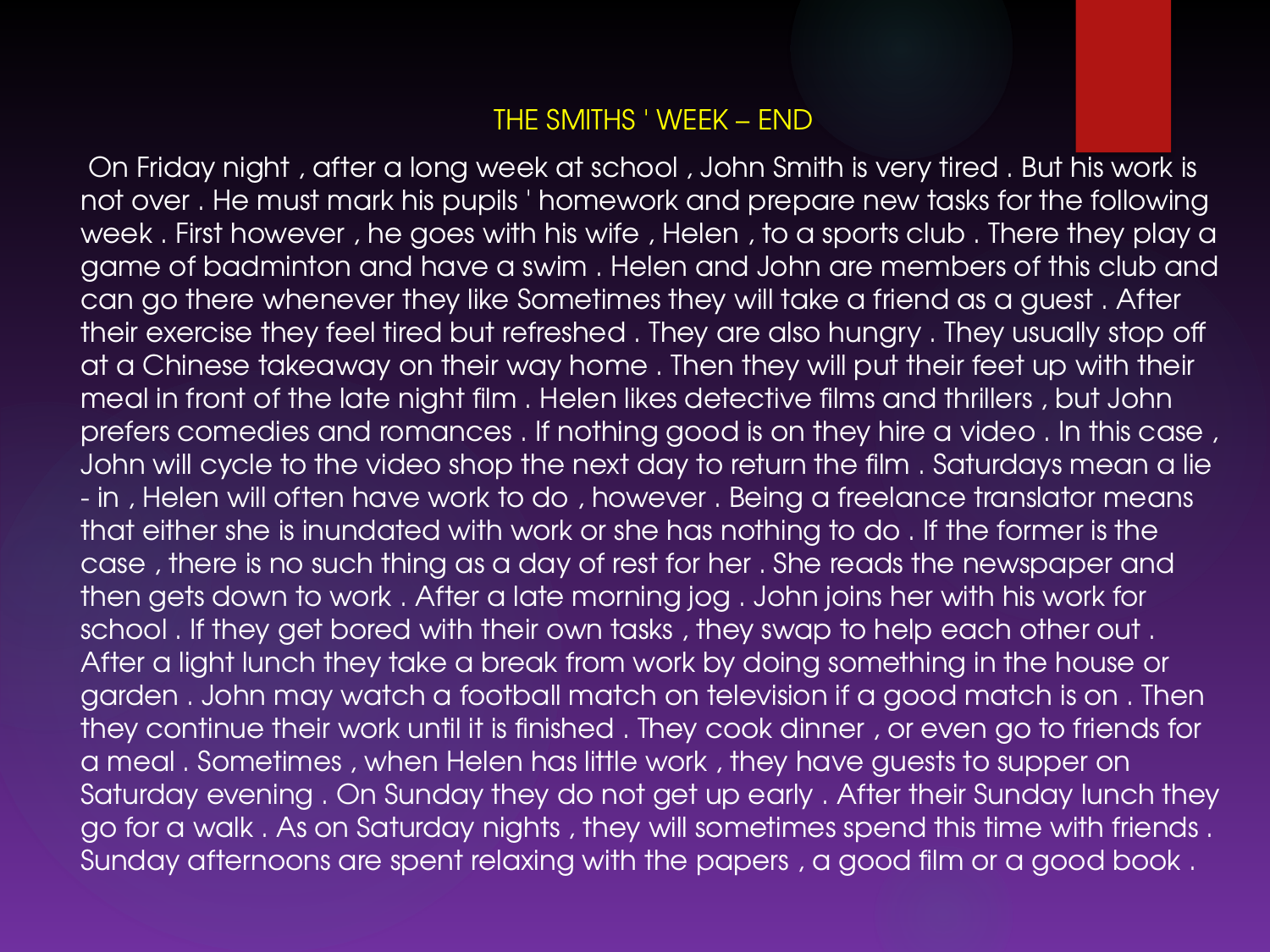

THE SMITHS ' WEEK – END
 On Friday night , after a long week at school , John Smith is very tired . But his work is not over . He must mark his pupils ' homework and prepare new tasks for the following week . First however , he goes with his wife , Helen , to a sports club . There they play a game of badminton and have a swim . Helen and John are members of this club and can go there whenever they like Sometimes they will take a friend as a guest . After their exercise they feel tired but refreshed . They are also hungry . They usually stop off at a Chinese takeaway on their way home . Then they will put their feet up with their meal in front of the late night film . Helen likes detective films and thrillers , but John prefers comedies and romances . If nothing good is on they hire a video . In this case , John will cycle to the video shop the next day to return the film . Saturdays mean a lie - in , Helen will often have work to do , however . Being a freelance translator means that either she is inundated with work or she has nothing to do . If the former is the case , there is no such thing as a day of rest for her . She reads the newspaper and then gets down to work . After a late morning jog . John joins her with his work for school . If they get bored with their own tasks , they swap to help each other out . After a light lunch they take a break from work by doing something in the house or garden . John may watch a football match on television if a good match is on . Then they continue their work until it is finished . They cook dinner , or even go to friends for a meal . Sometimes , when Helen has little work , they have guests to supper on Saturday evening . On Sunday they do not get up early . After their Sunday lunch they go for a walk . As on Saturday nights , they will sometimes spend this time with friends . Sunday afternoons are spent relaxing with the papers , a good film or a good book .